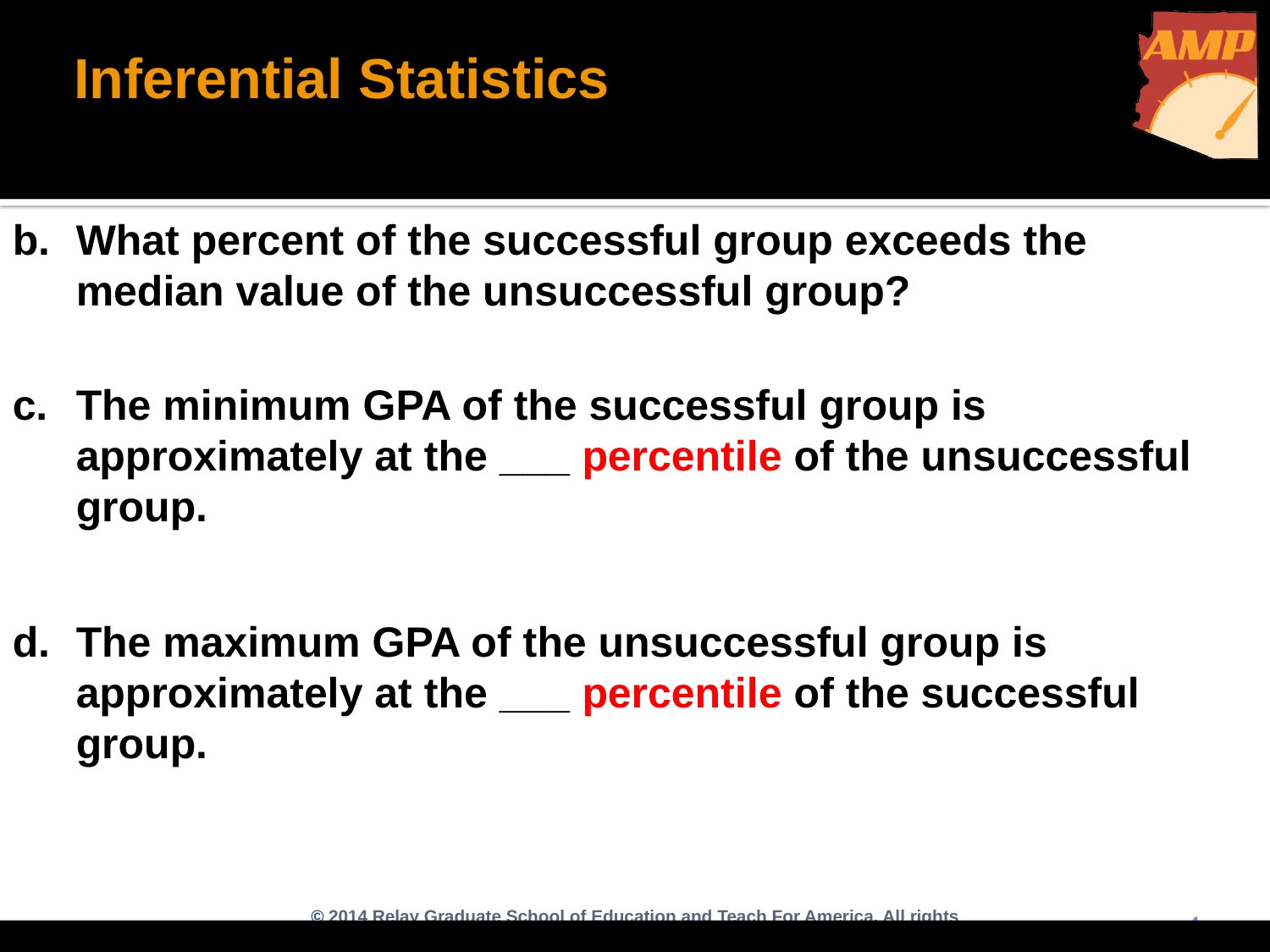

Inferential Statistics

What percent of the successful group exceeds the median value of the unsuccessful group?

The minimum GPA of the successful group is approximately at the ___ percentile of the unsuccessful group.

The maximum GPA of the unsuccessful group is approximately at the ___ percentile of the successful group.